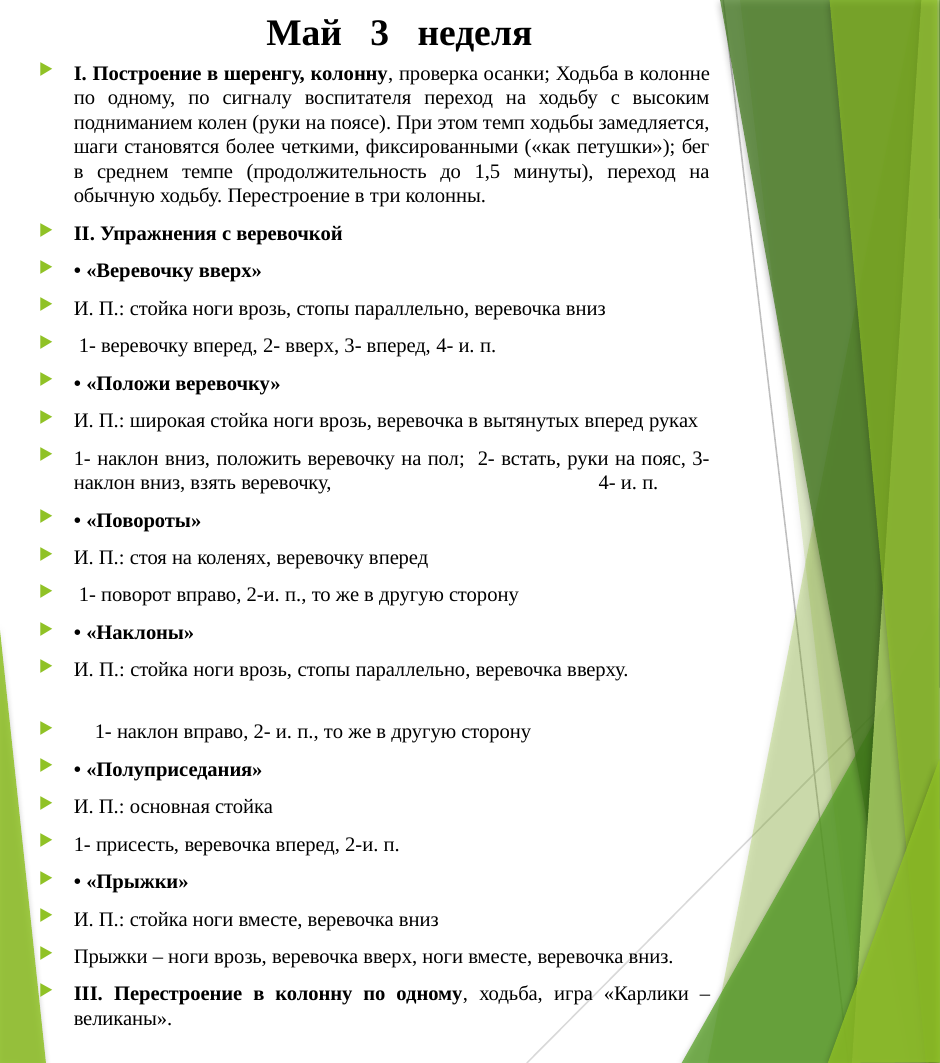

# Май   3   неделя
I. Построение в шеренгу, колонну, проверка осанки; Ходьба в колонне по одному, по сигналу воспитателя переход на ходьбу с высоким подниманием колен (руки на поясе). При этом темп ходьбы замедляется, шаги становятся более четкими, фиксированными («как петушки»); бег в среднем темпе (продолжительность до 1,5 минуты), переход на обычную ходьбу. Перестроение в три колонны.
II. Упражнения с веревочкой
• «Веревочку вверх»
И. П.: стойка ноги врозь, стопы параллельно, веревочка вниз
 1- веревочку вперед, 2- вверх, 3- вперед, 4- и. п.
• «Положи веревочку»
И. П.: широкая стойка ноги врозь, веревочка в вытянутых вперед руках
1- наклон вниз, положить веревочку на пол;  2- встать, руки на пояс, 3- наклон вниз, взять веревочку,                                                   4- и. п.
• «Повороты»
И. П.: стоя на коленях, веревочку вперед
 1- поворот вправо, 2-и. п., то же в другую сторону
• «Наклоны»
И. П.: стойка ноги врозь, стопы параллельно, веревочка вверху.
    1- наклон вправо, 2- и. п., то же в другую сторону
• «Полуприседания»
И. П.: основная стойка
1- присесть, веревочка вперед, 2-и. п.
• «Прыжки»
И. П.: стойка ноги вместе, веревочка вниз
Прыжки – ноги врозь, веревочка вверх, ноги вместе, веревочка вниз.
III. Перестроение в колонну по одному, ходьба, игра «Карлики – великаны».